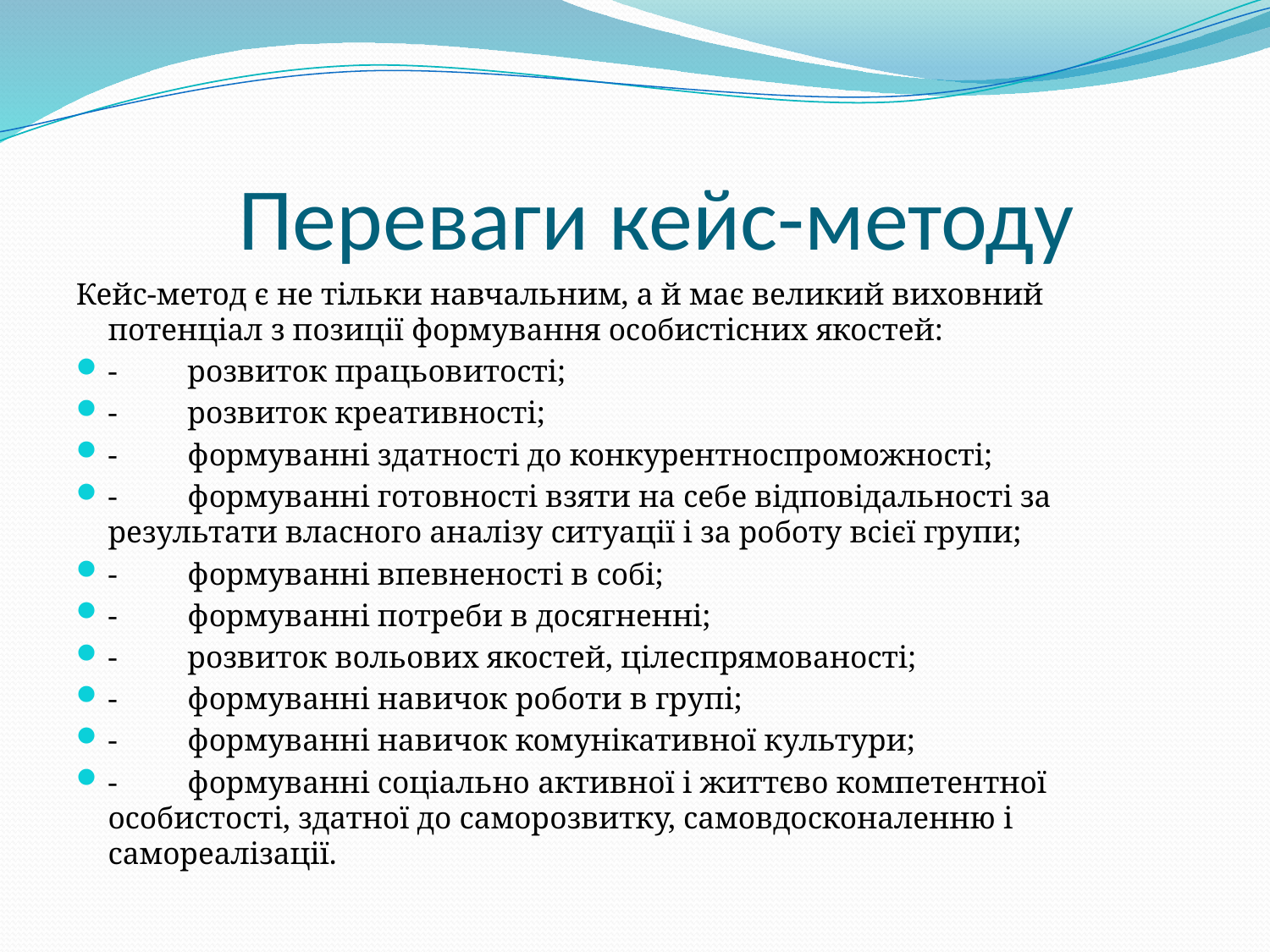

# Переваги кейс-методу
Кейс-метод є не тільки навчальним, а й має великий виховний потенціал з позиції формування особистісних якостей:
-         розвиток працьовитості;
-         розвиток креативності;
-         формуванні здатності до конкурентноспроможності;
-         формуванні готовності взяти на себе відповідальності за результати власного аналізу ситуації і за роботу всієї групи;
-         формуванні впевненості в собі;
-         формуванні потреби в досягненні;
-         розвиток вольових якостей, цілеспрямованості;
-         формуванні навичок роботи в групі;
-         формуванні навичок комунікативної культури;
-         формуванні соціально активної і життєво компетентної особистості, здатної до саморозвитку, самовдосконаленню і самореалізації.